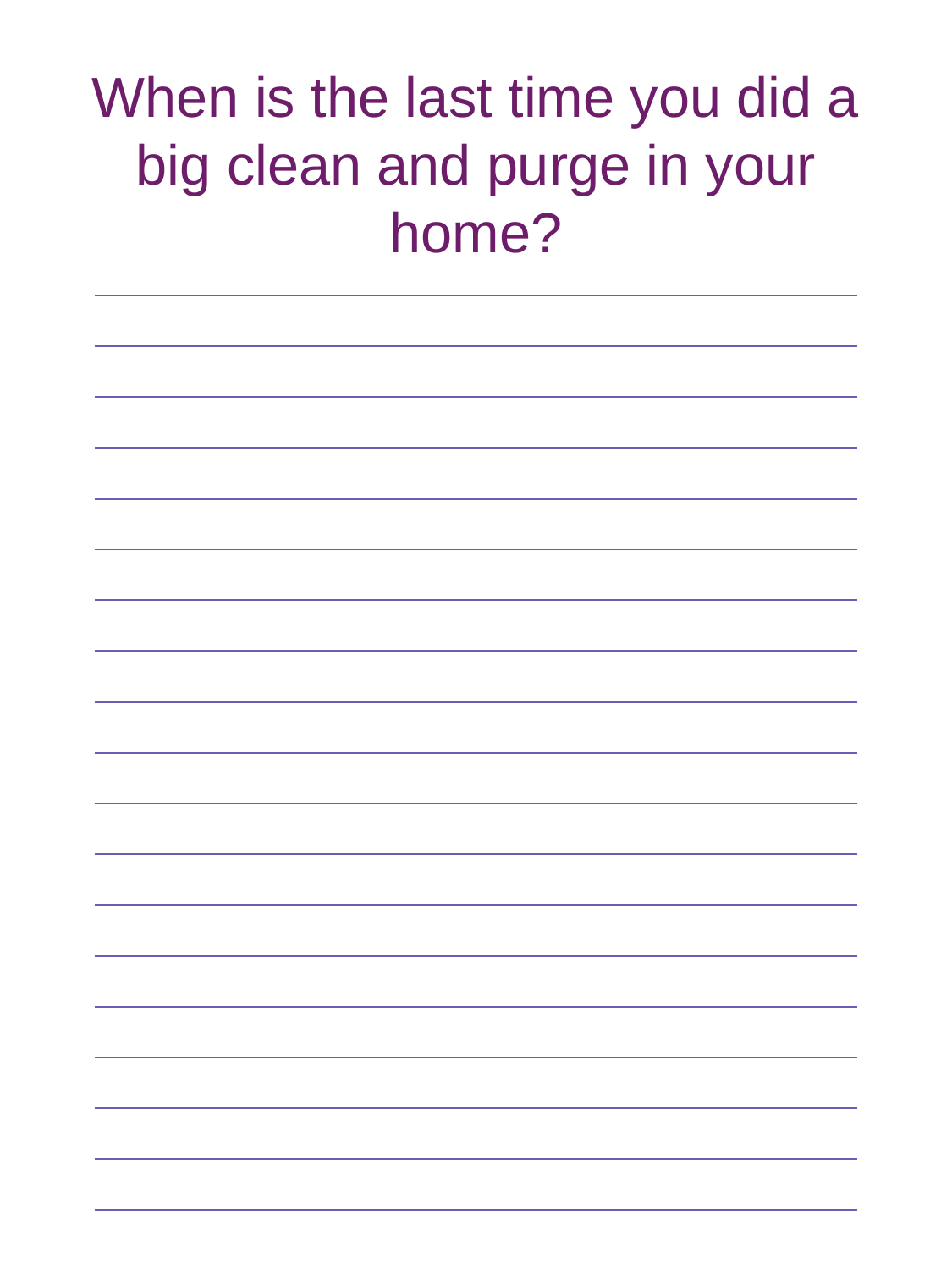

When is the last time you did a big clean and purge in your home?
|  |
| --- |
|  |
|  |
|  |
|  |
|  |
|  |
|  |
|  |
|  |
|  |
|  |
|  |
|  |
|  |
|  |
|  |
|  |